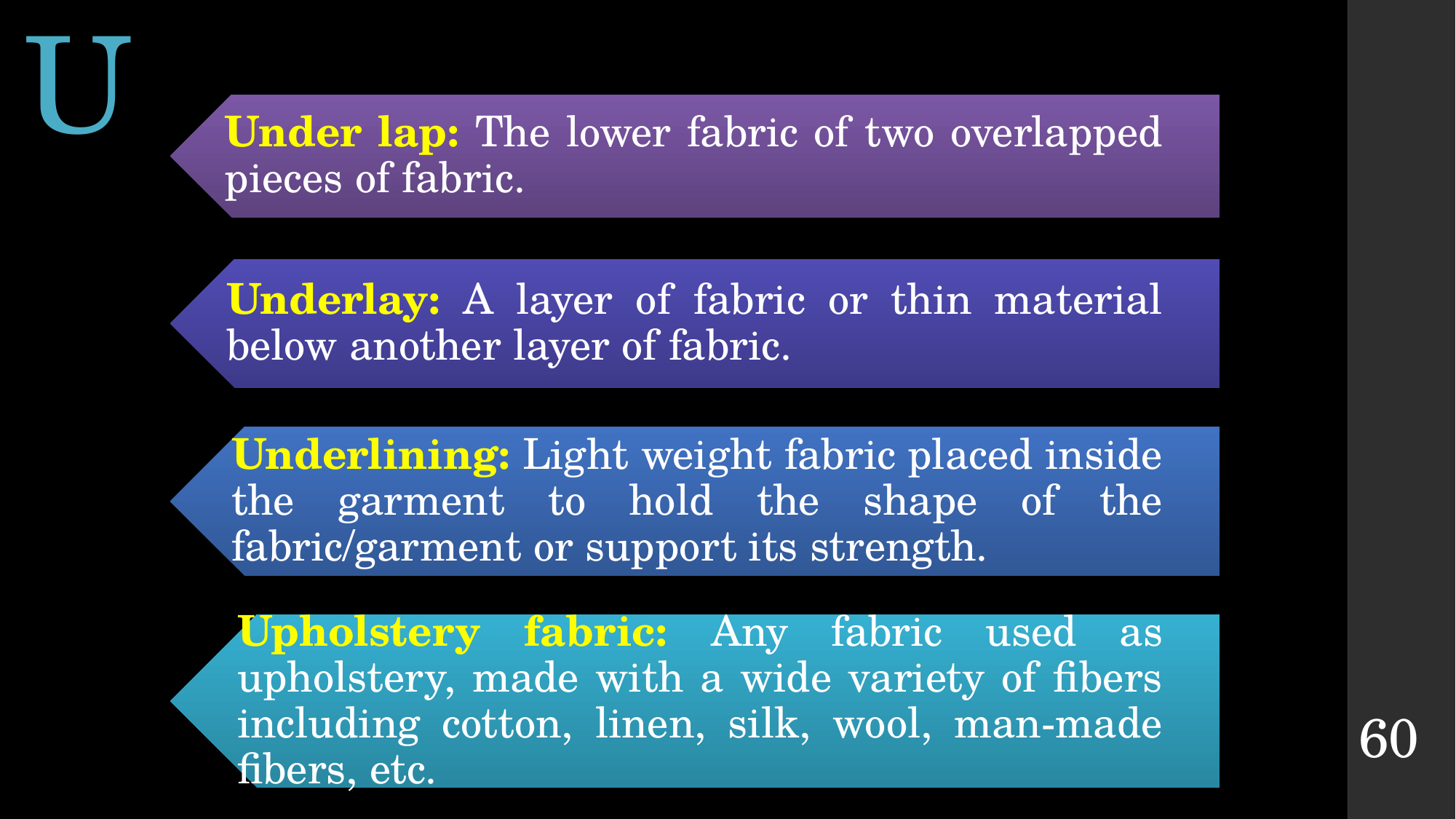

U
Under lap: The lower fabric of two overlapped pieces of fabric.
Underlay: A layer of fabric or thin material below another layer of fabric.
Underlining: Light weight fabric placed inside the garment to hold the shape of the fabric/garment or support its strength.
Upholstery fabric: Any fabric used as upholstery, made with a wide variety of fibers including cotton, linen, silk, wool, man-made fibers, etc.
60